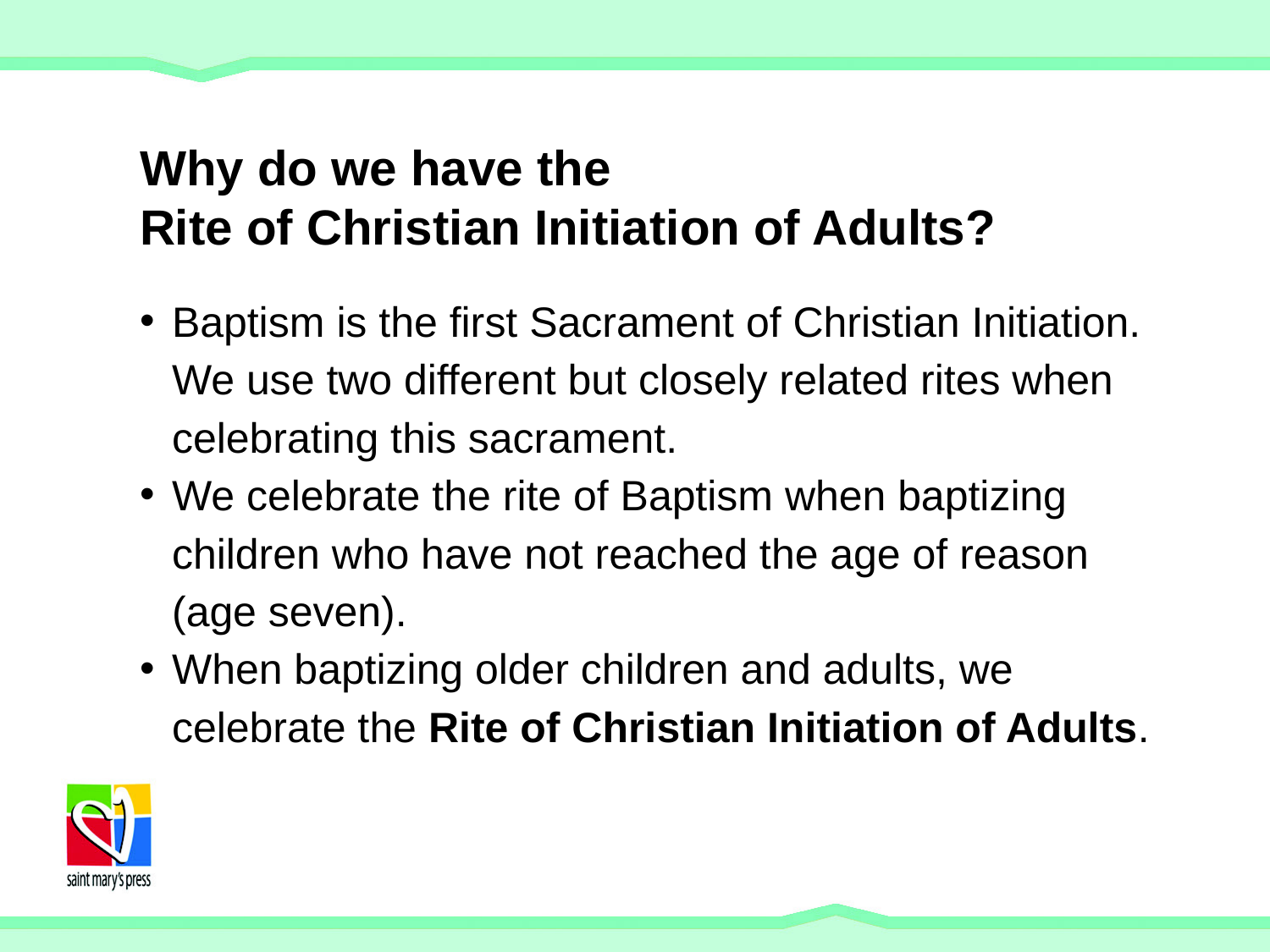

# Why do we have the Rite of Christian Initiation of Adults?
Baptism is the first Sacrament of Christian Initiation. We use two different but closely related rites when celebrating this sacrament.
We celebrate the rite of Baptism when baptizing children who have not reached the age of reason (age seven).
When baptizing older children and adults, we celebrate the Rite of Christian Initiation of Adults.